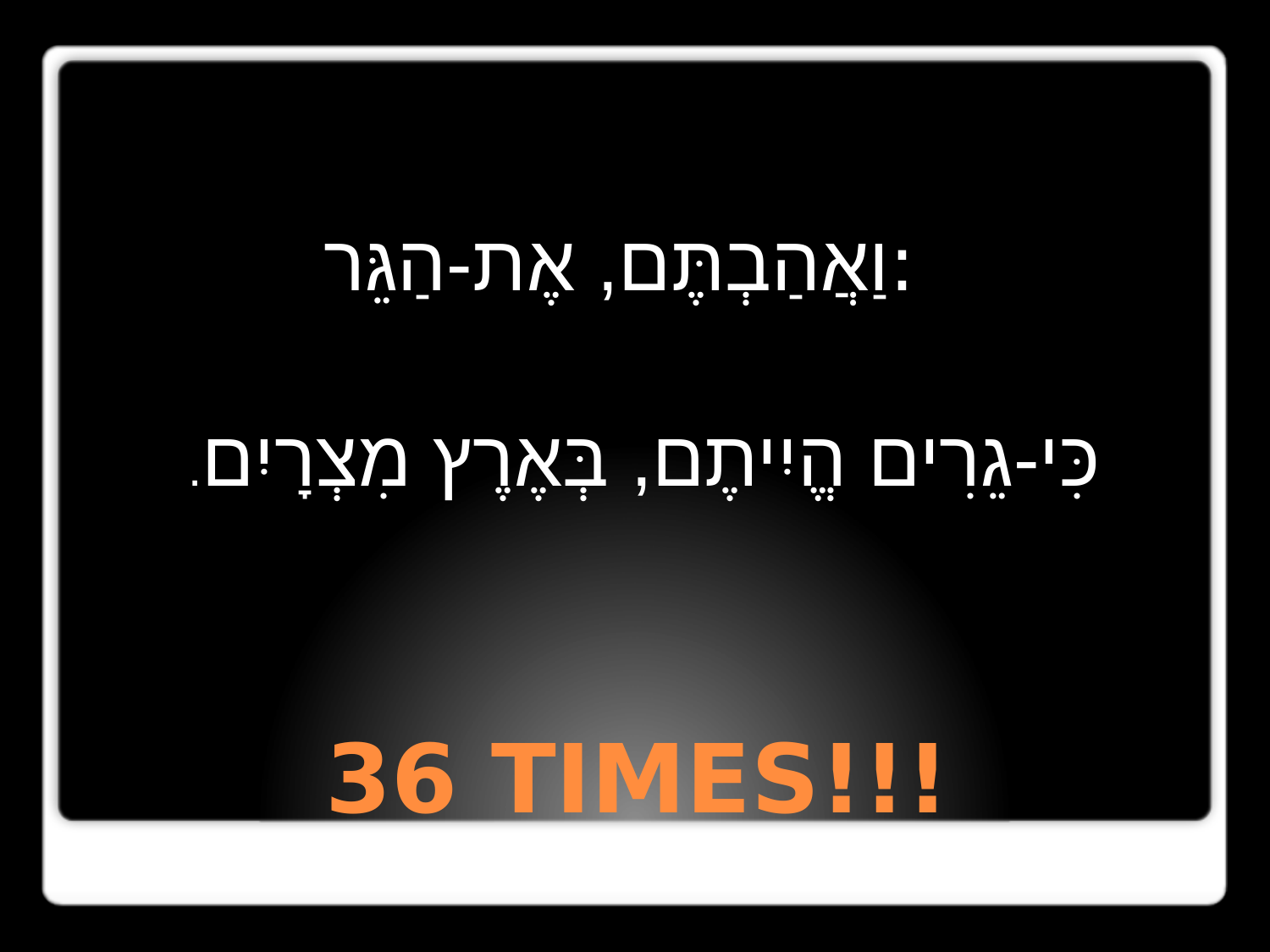

וַאֲהַבְתֶּם, אֶת-הַגֵּר:

כִּי-גֵרִים הֱיִיתֶם, בְּאֶרֶץ מִצְרָיִם.
# 36 TIMES!!!